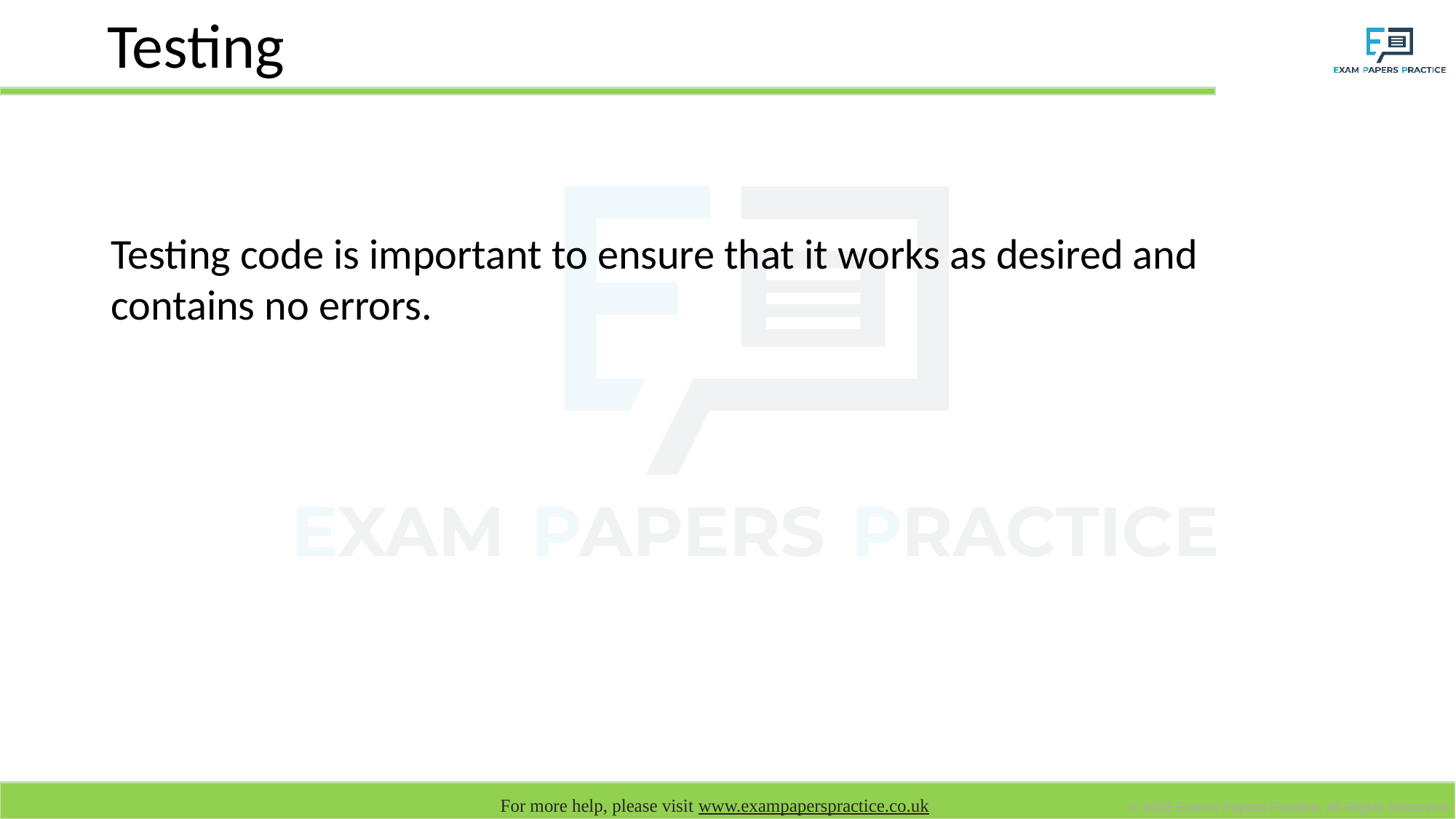

# Testing
Testing code is important to ensure that it works as desired and contains no errors.